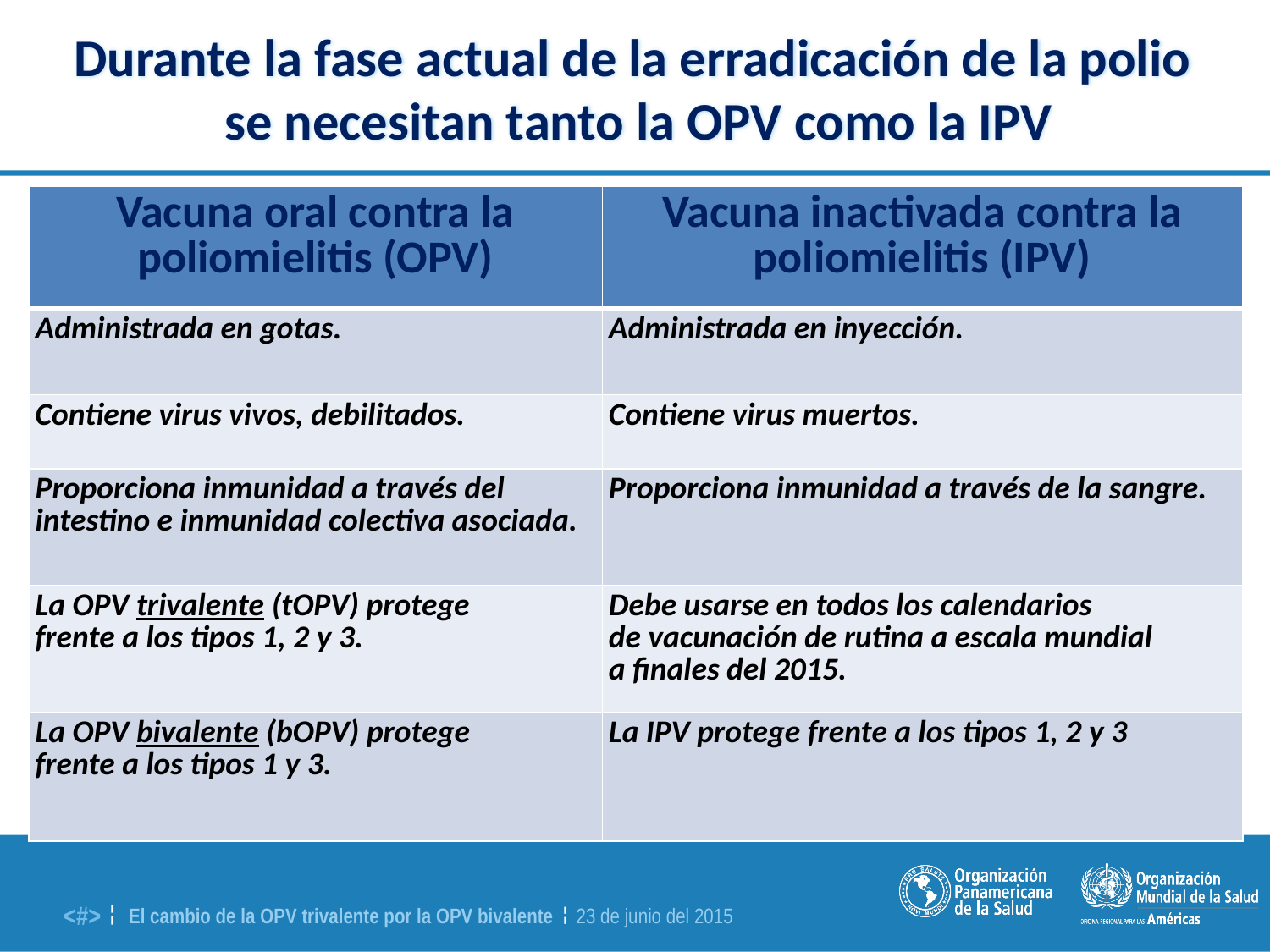

Durante la fase actual de la erradicación de la polio
se necesitan tanto la OPV como la IPV
| Vacuna oral contra la poliomielitis (OPV) | Vacuna inactivada contra la poliomielitis (IPV) |
| --- | --- |
| Administrada en gotas. | Administrada en inyección. |
| Contiene virus vivos, debilitados. | Contiene virus muertos. |
| Proporciona inmunidad a través del intestino e inmunidad colectiva asociada. | Proporciona inmunidad a través de la sangre. |
| La OPV trivalente (tOPV) protege frente a los tipos 1, 2 y 3. | Debe usarse en todos los calendarios de vacunación de rutina a escala mundial a finales del 2015. |
| La OPV bivalente (bOPV) protege frente a los tipos 1 y 3. | La IPV protege frente a los tipos 1, 2 y 3 |